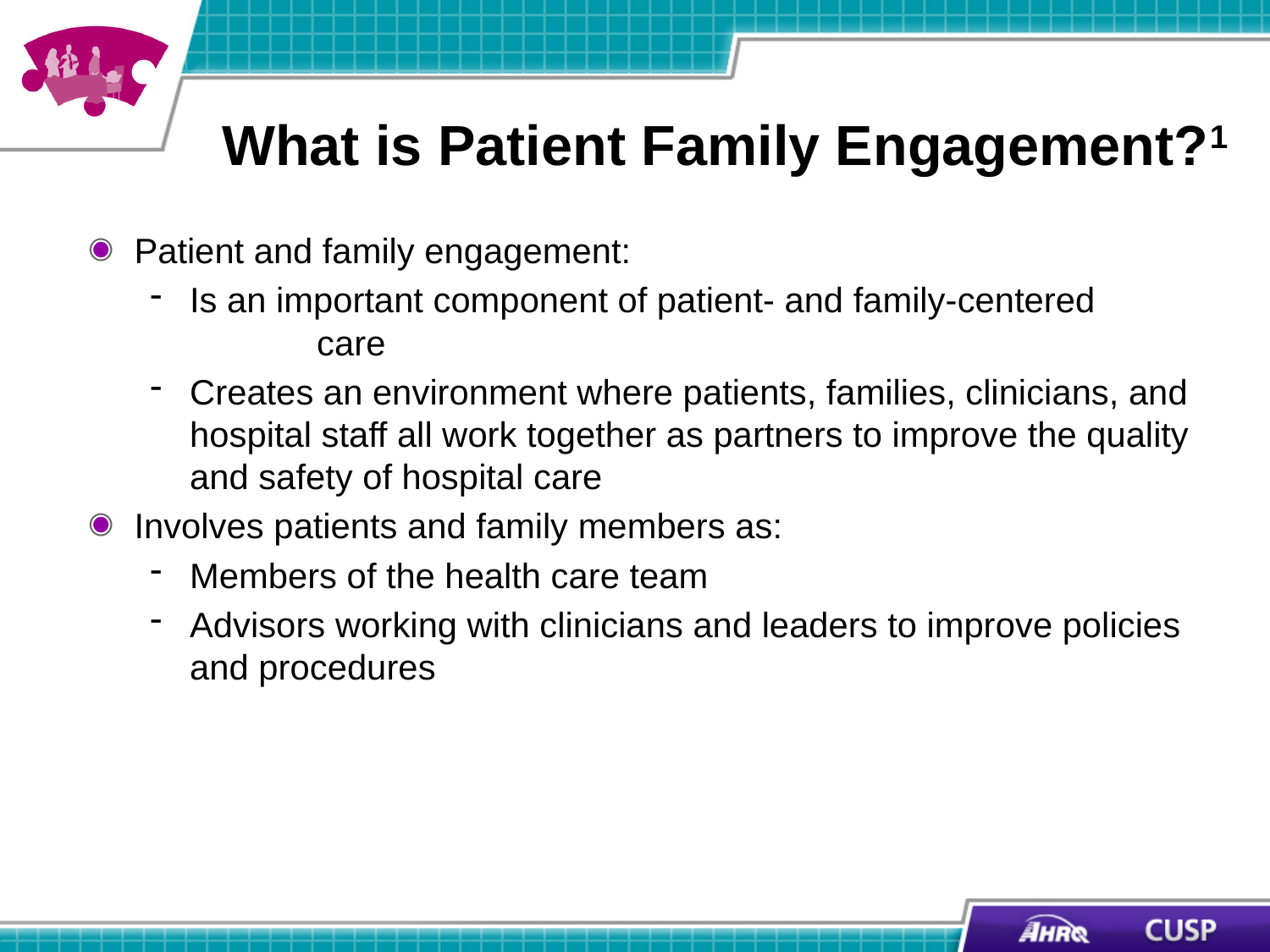

# What is Patient Family Engagement?1
Patient and family engagement:
Is an important component of patient- and family-centered 	care
Creates an environment where patients, families, clinicians, and hospital staff all work together as partners to improve the quality and safety of hospital care
Involves patients and family members as:
Members of the health care team
Advisors working with clinicians and leaders to improve policies and procedures